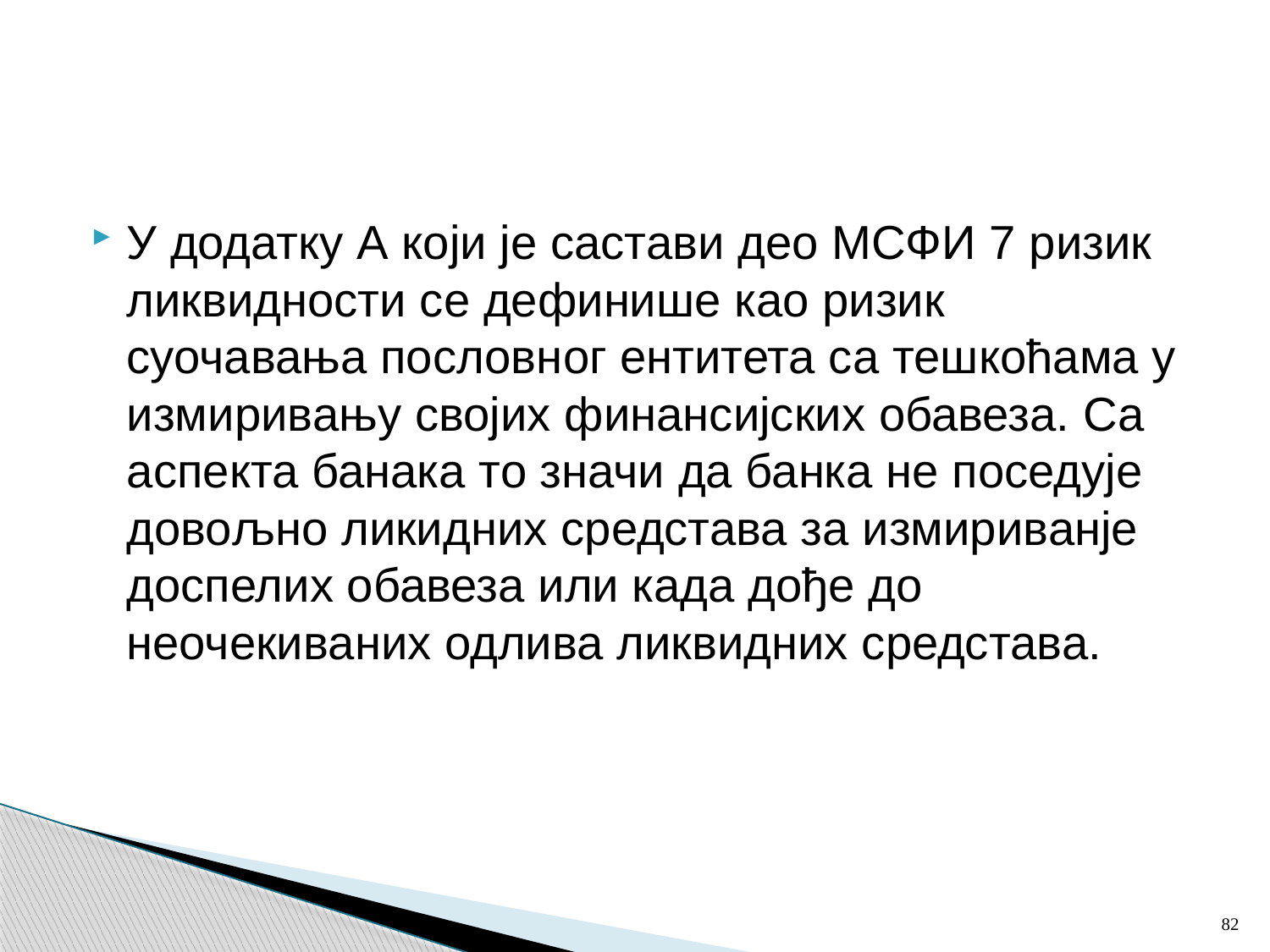

#
У додатку А који је састави део МСФИ 7 ризик ликвидности се дефинише као ризик суочавања пословног ентитета са тешкоћама у измиривању својих финансијских обавеза. Са аспекта банака то значи да банка не поседује довољно ликидних средстава за измириванје доспелих обавеза или када дође до неочекиваних одлива ликвидних средстава.
82